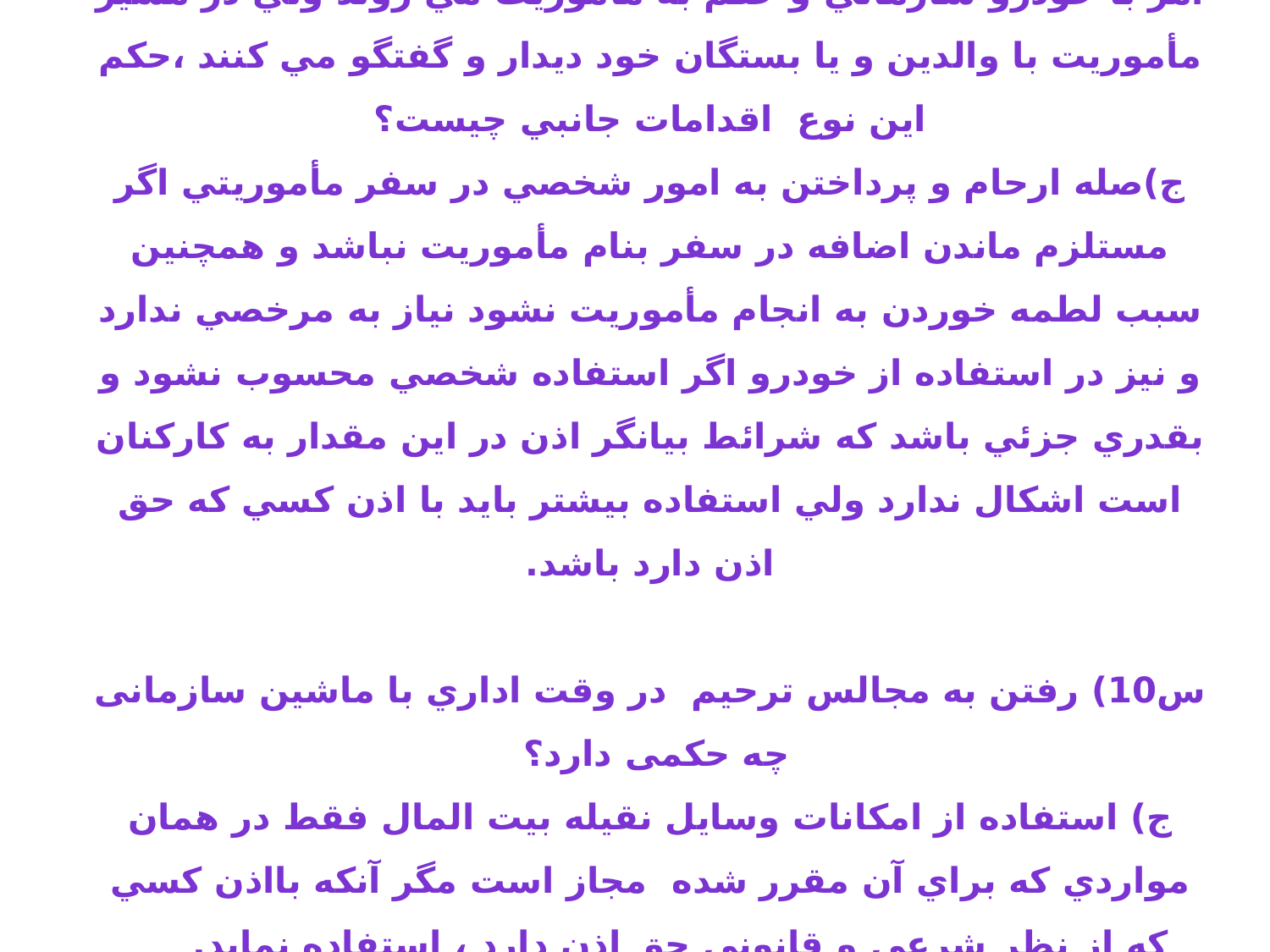

# س9)بعضي از مسئولين براي سركشي از زيرمجموعه هاي تحت امر با خودرو سازماني و حكم به مأموريت مي روند ولي در مسير مأموريت با والدين و يا بستگان خود ديدار و گفتگو مي كنند ،حکم اين نوع  اقدامات جانبي چیست؟ ج)صله ارحام و پرداختن به امور شخصي در سفر مأموريتي اگر مستلزم ماندن اضافه در سفر بنام مأموريت نباشد و همچنين سبب لطمه خوردن به انجام مأموريت نشود نياز به مرخصي ندارد و نيز در استفاده از خودرو اگر استفاده شخصي محسوب نشود و بقدري جزئي باشد كه شرائط بيانگر اذن در اين مقدار به كاركنان است اشكال ندارد ولي استفاده بيشتر بايد با اذن كسي كه حق اذن دارد باشد. س10) رفتن به مجالس ترحیم  در وقت اداري با ماشين سازمانی چه حکمی دارد؟ ج) استفاده از امكانات وسايل نقيله بيت المال فقط در همان مواردي كه براي آن مقرر شده  مجاز است مگر آنكه بااذن كسي كه از نظر شرعي و قانوني حق اذن دارد ، استفاده نمايد.      (مستفاد از اجوبه، س 1956)